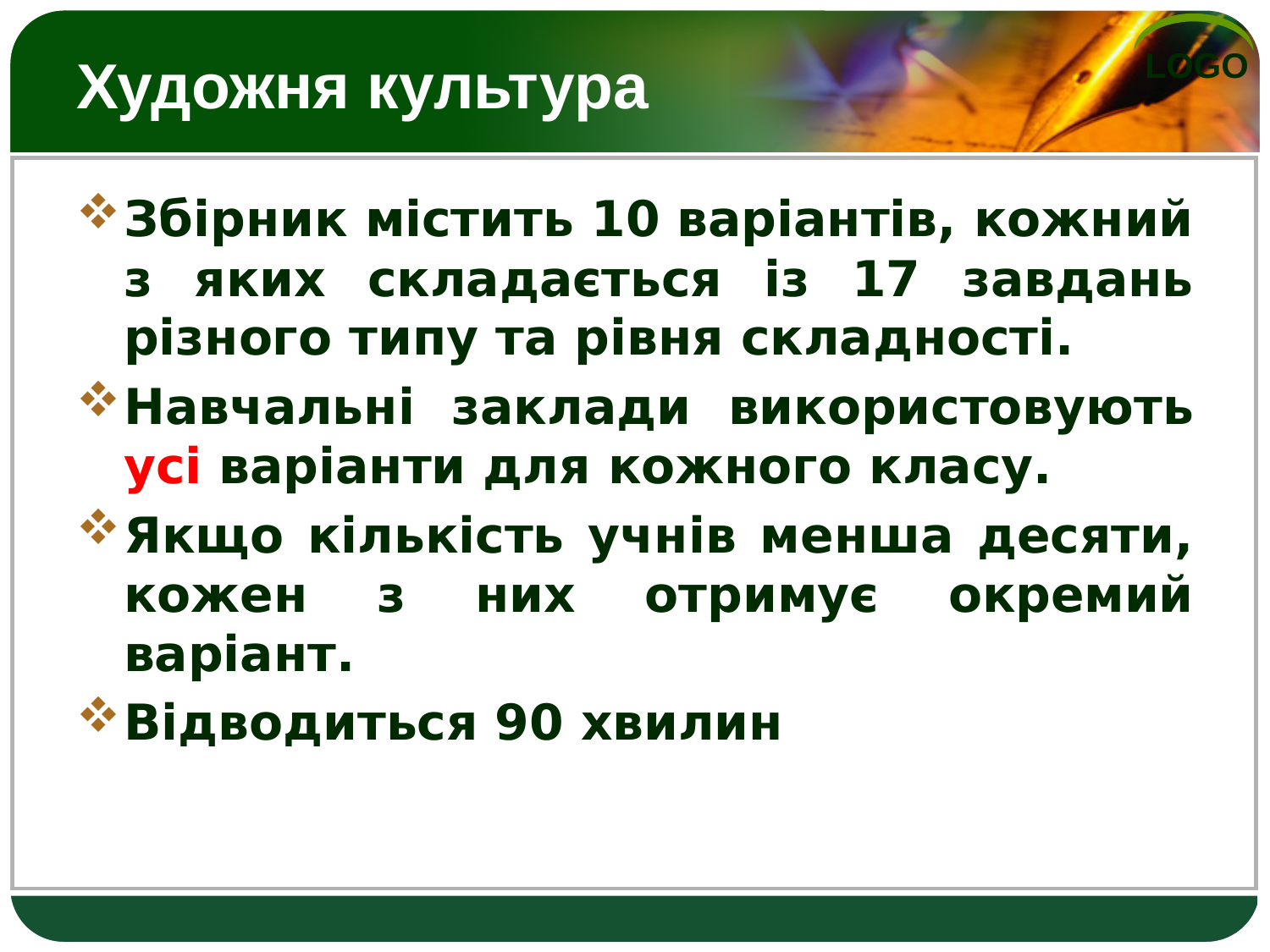

# Художня культура
Збірник містить 10 варіантів, кожний з яких складається із 17 завдань різного типу та рівня складності.
Навчальні заклади використовують усі варіанти для кожного класу.
Якщо кількість учнів менша десяти, кожен з них отримує окремий варіант.
Відводиться 90 хвилин